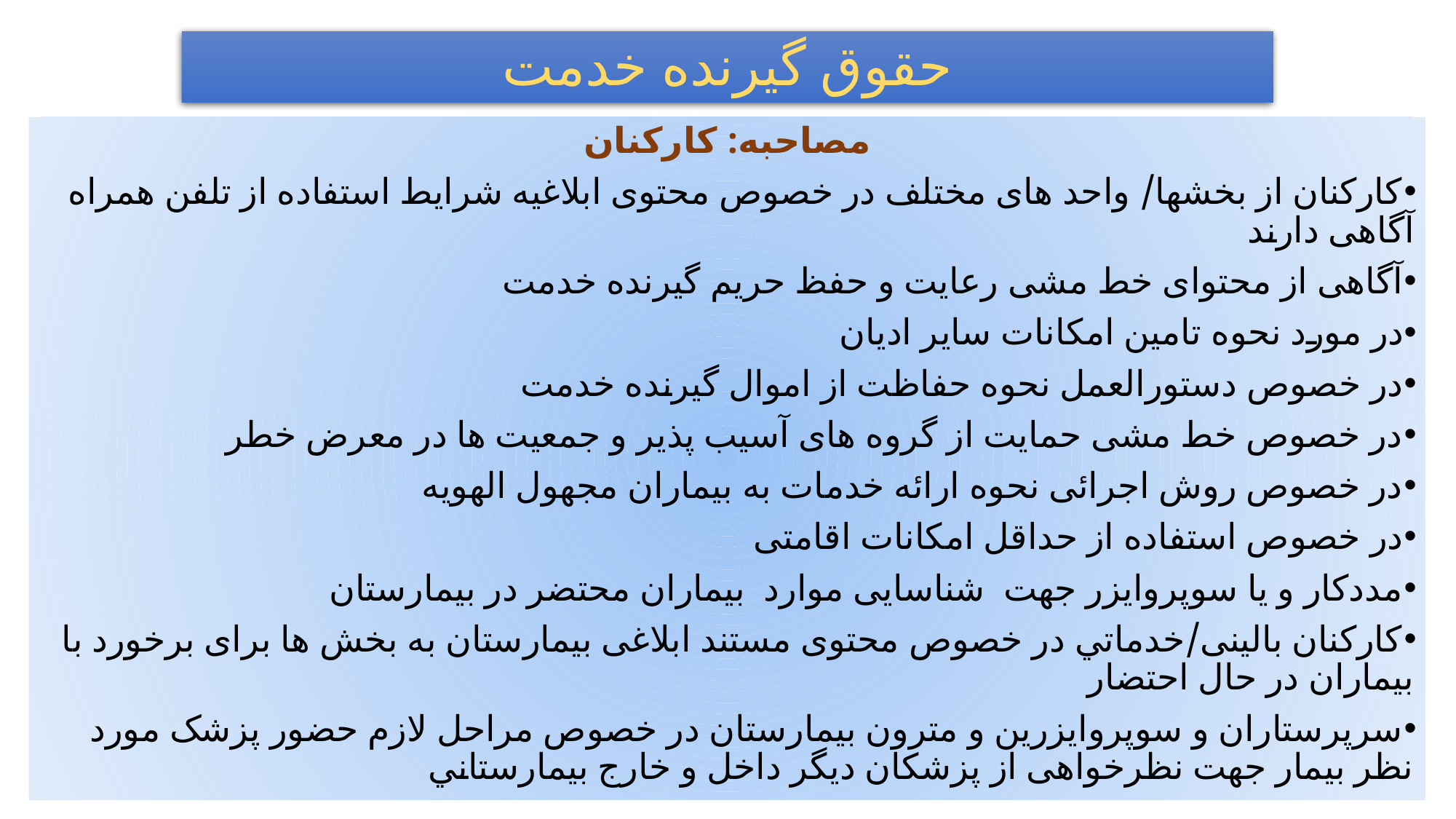

# حقوق گيرنده خدمت
مصاحبه: کارکنان
کارکنان از بخشها/ واحد های مختلف در خصوص محتوی ابلاغیه شرایط استفاده از تلفن همراه آگاهی دارند
آگاهی از محتوای خط مشی رعایت و حفظ حریم گیرنده خدمت
در مورد نحوه تامین امکانات سایر ادیان
در خصوص دستورالعمل نحوه حفاظت از اموال گیرنده خدمت
در خصوص خط مشی حمایت از گروه های آسیب پذیر و جمعیت ها در معرض خطر
در خصوص روش اجرائی نحوه ارائه خدمات به بیماران مجهول الهویه
در خصوص استفاده از حداقل امکانات اقامتی
مددکار و يا سوپروايزر جهت  شناسایی موارد  بيماران محتضر در بيمارستان
کارکنان بالینی/خدماتي در خصوص محتوی مستند ابلاغی بیمارستان به بخش ها برای برخورد با بیماران در حال احتضار
سرپرستاران و سوپروایزرین و مترون بیمارستان در خصوص مراحل لازم حضور پزشک مورد نظر بیمار جهت نظرخواهی از پزشکان ديگر داخل و خارج بيمارستاني